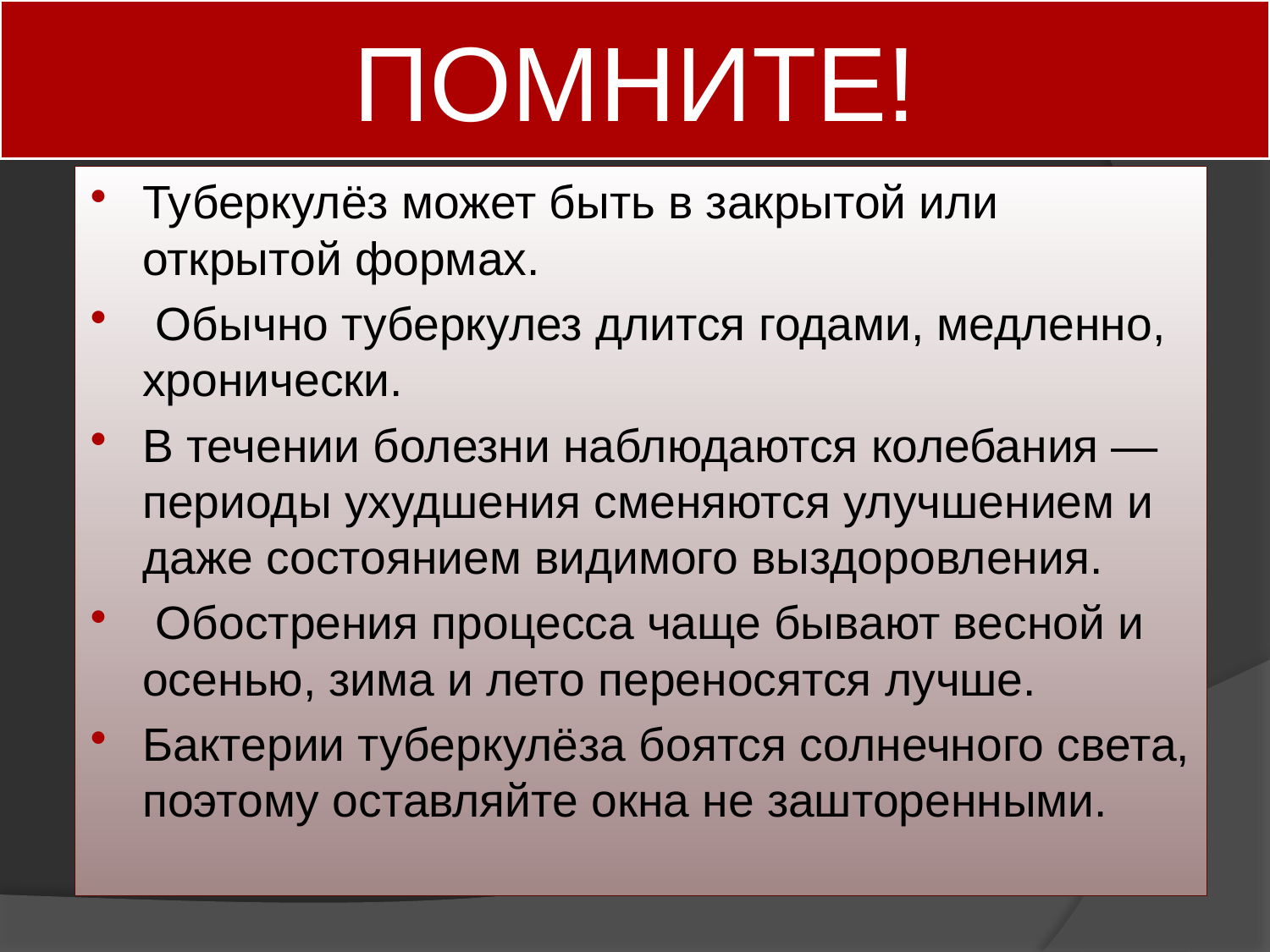

# ПОМНИТЕ!
Туберкулёз может быть в закрытой или открытой формах.
 Обычно туберкулез длится годами, медленно, хронически.
В течении болезни наблюдаются колебания — периоды ухудшения сменяются улучшением и даже состоянием видимого выздоровления.
 Обострения процесса чаще бывают весной и осенью, зима и лето переносятся лучше.
Бактерии туберкулёза боятся солнечного света, поэтому оставляйте окна не зашторенными.